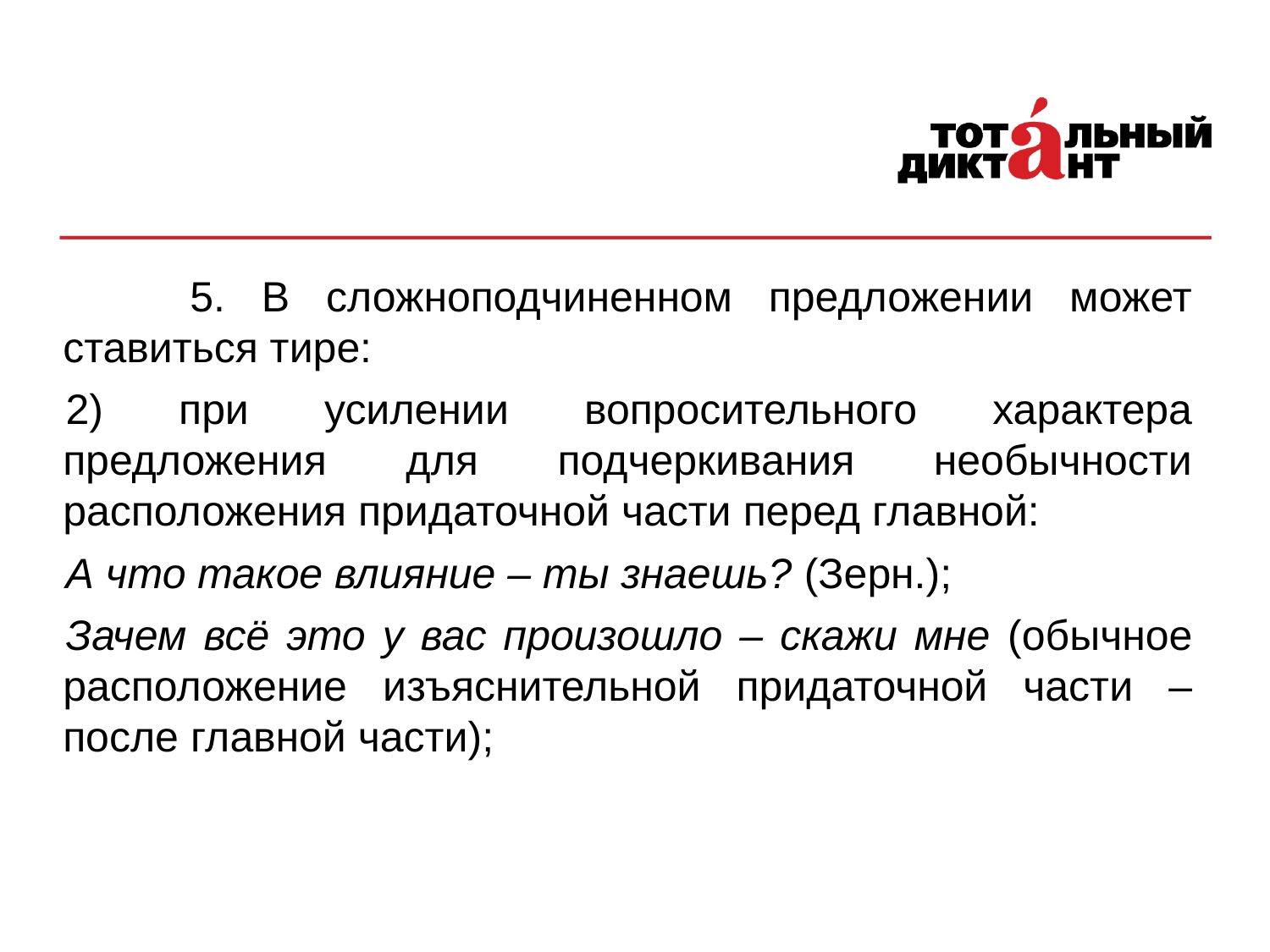

5. В сложноподчиненном предложении может ставиться тире:
2) при усилении вопросительного характера предложения для подчеркивания необычности расположения придаточной части перед главной:
А что такое влияние – ты знаешь? (Зерн.);
Зачем всё это у вас произошло – скажи мне (обычное расположение изъяснительной придаточной части – после главной части);